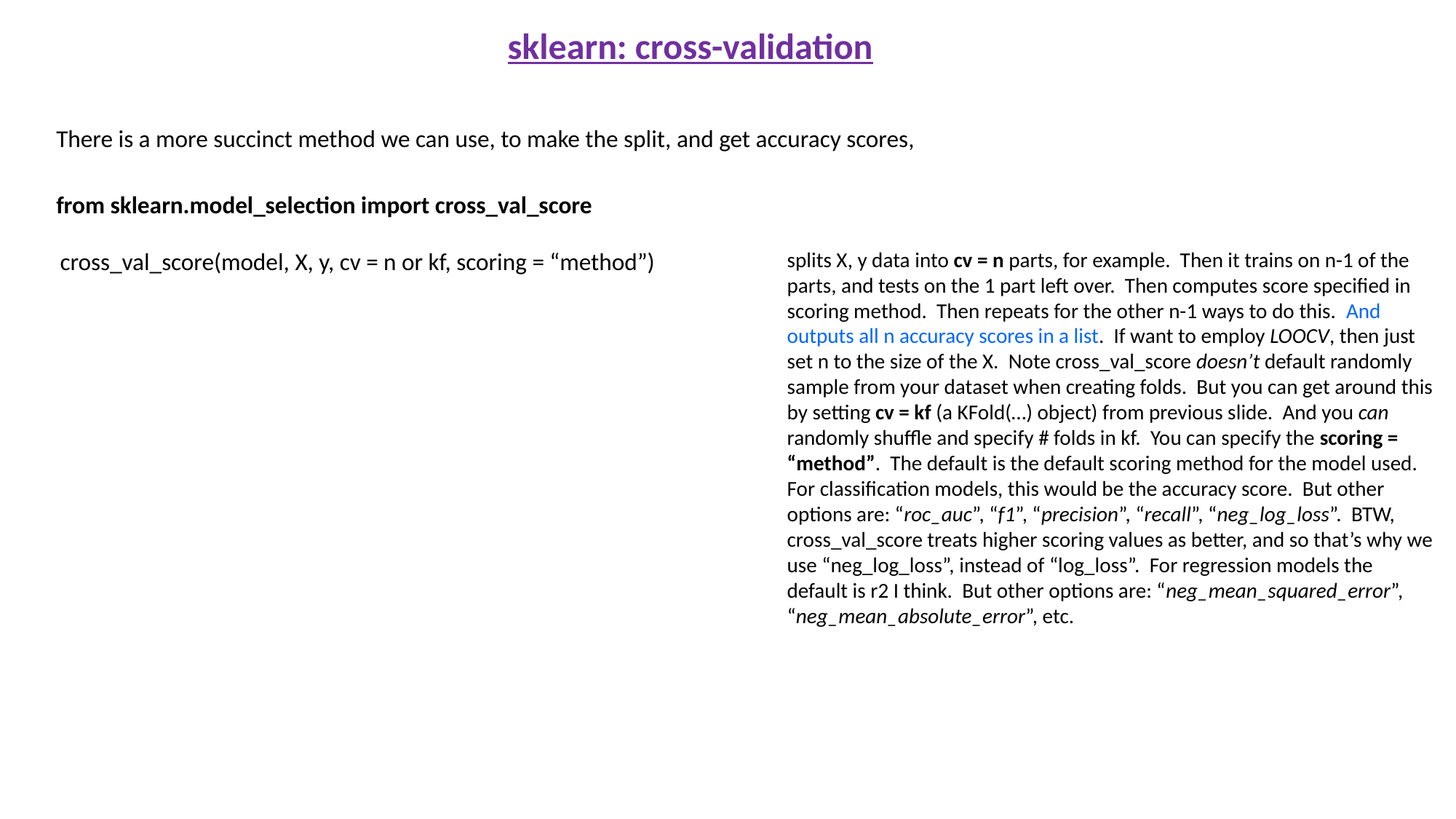

sklearn: cross-validation
There is a more succinct method we can use, to make the split, and get accuracy scores,
from sklearn.model_selection import cross_val_score
cross_val_score(model, X, y, cv = n or kf, scoring = “method”)
splits X, y data into cv = n parts, for example.  Then it trains on n-1 of the parts, and tests on the 1 part left over.  Then computes score specified in scoring method.  Then repeats for the other n-1 ways to do this.  And outputs all n accuracy scores in a list.  If want to employ LOOCV, then just set n to the size of the X.  Note cross_val_score doesn’t default randomly sample from your dataset when creating folds.  But you can get around this by setting cv = kf (a KFold(…) object) from previous slide.  And you can randomly shuffle and specify # folds in kf.  You can specify the scoring = “method”.  The default is the default scoring method for the model used.  For classification models, this would be the accuracy score.  But other options are: “roc_auc”, “f1”, “precision”, “recall”, “neg_log_loss”.  BTW, cross_val_score treats higher scoring values as better, and so that’s why we use “neg_log_loss”, instead of “log_loss”.  For regression models the default is r2 I think.  But other options are: “neg_mean_squared_error”, “neg_mean_absolute_error”, etc.